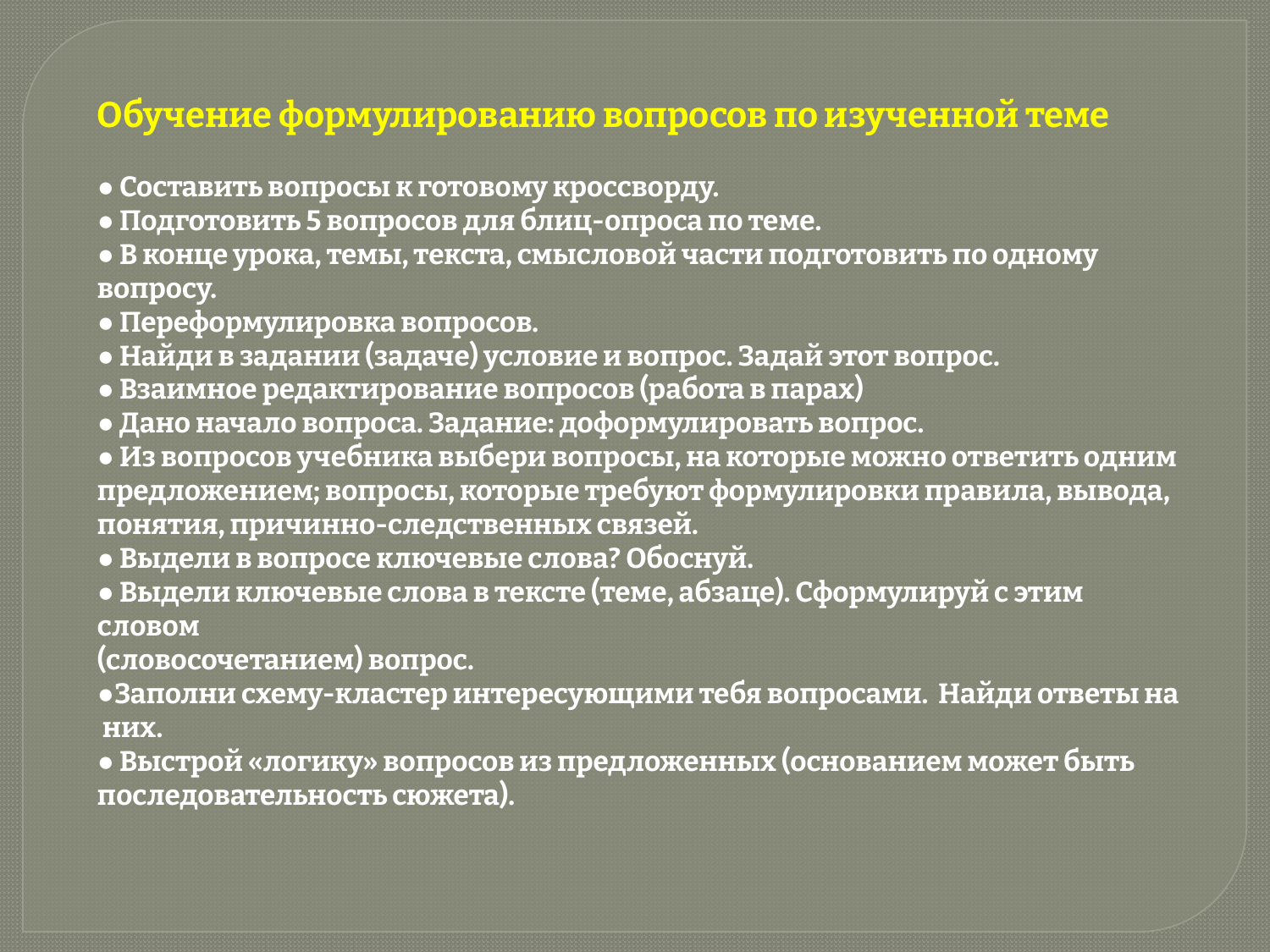

Обучение формулированию вопросов по изученной теме

● Составить вопросы к готовому кроссворду.
● Подготовить 5 вопросов для блиц-опроса по теме.
● В конце урока, темы, текста, смысловой части подготовить по одному вопросу.
● Переформулировка вопросов.
● Найди в задании (задаче) условие и вопрос. Задай этот вопрос.
● Взаимное редактирование вопросов (работа в парах)
● Дано начало вопроса. Задание: доформулировать вопрос.
● Из вопросов учебника выбери вопросы, на которые можно ответить одним
предложением; вопросы, которые требуют формулировки правила, вывода, понятия, причинно-следственных связей.
● Выдели в вопросе ключевые слова? Обоснуй.
● Выдели ключевые слова в тексте (теме, абзаце). Сформулируй с этим словом
(словосочетанием) вопрос.
●Заполни схему-кластер интересующими тебя вопросами.  Найди ответы на  них.
● Выстрой «логику» вопросов из предложенных (основанием может быть
последовательность сюжета).